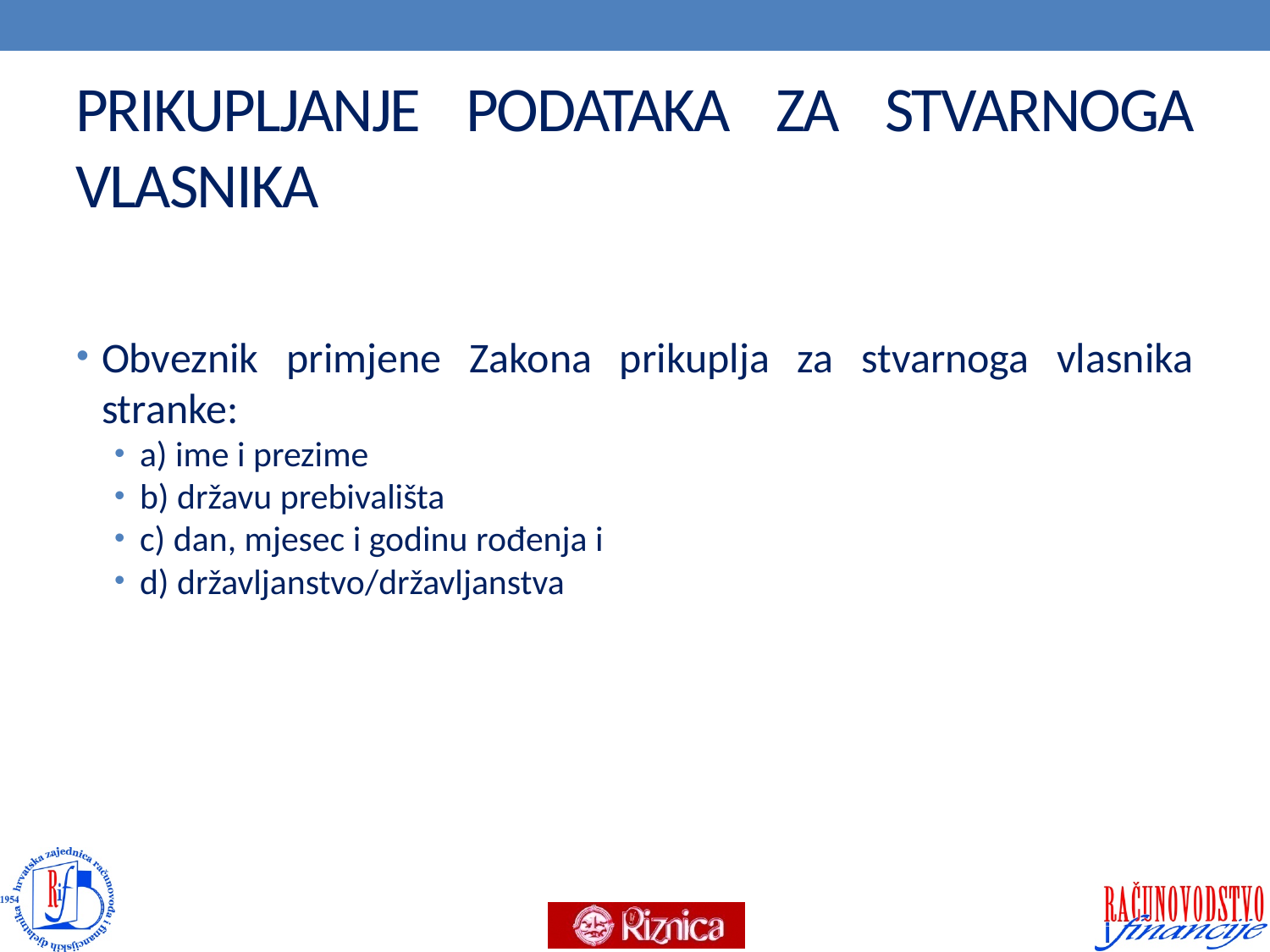

# PRIKUPLJANJE PODATAKA ZA STVARNOGA VLASNIKA

Obveznik primjene Zakona prikuplja za stvarnoga vlasnika stranke:
a) ime i prezime
b) državu prebivališta
c) dan, mjesec i godinu rođenja i
d) državljanstvo/državljanstva